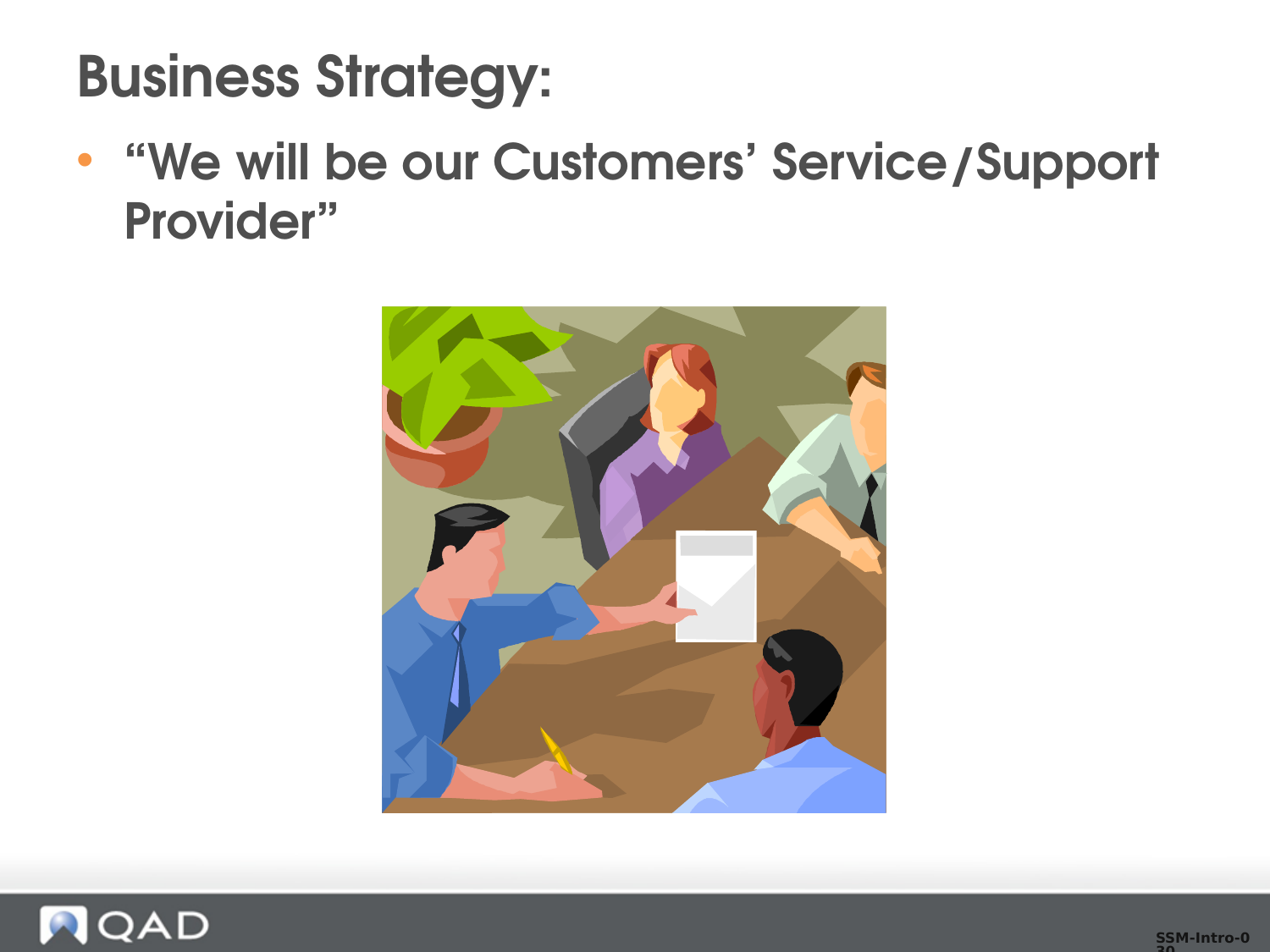

# Business Strategy:
“We will be our Customers’ Service/Support Provider”

SSM-Intro-030